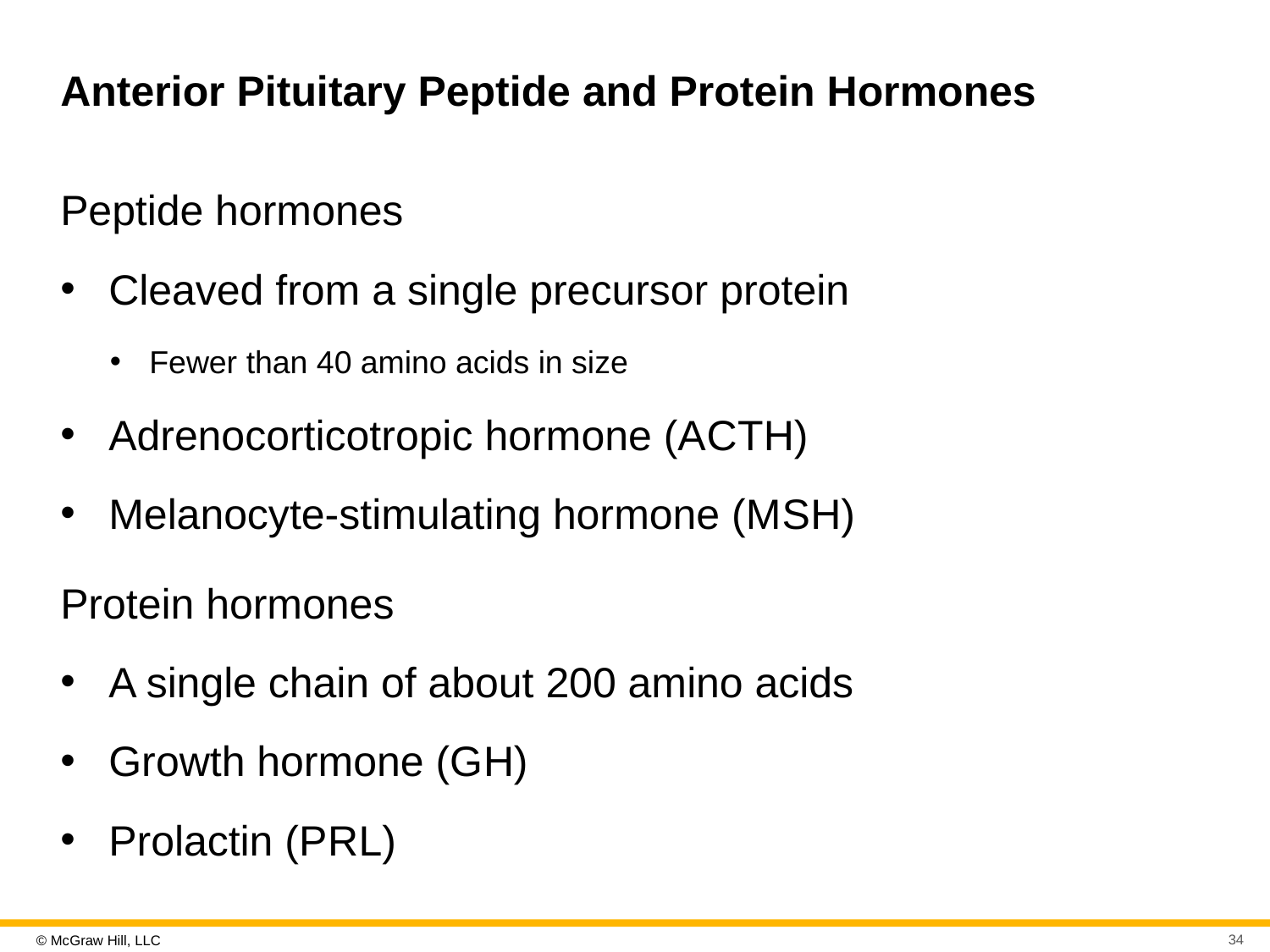

# Anterior Pituitary Peptide and Protein Hormones
Peptide hormones
Cleaved from a single precursor protein
Fewer than 40 amino acids in size
Adrenocorticotropic hormone (A C T H)
Melanocyte-stimulating hormone (M S H)
Protein hormones
A single chain of about 200 amino acids
Growth hormone (G H)
Prolactin (P R L)
34